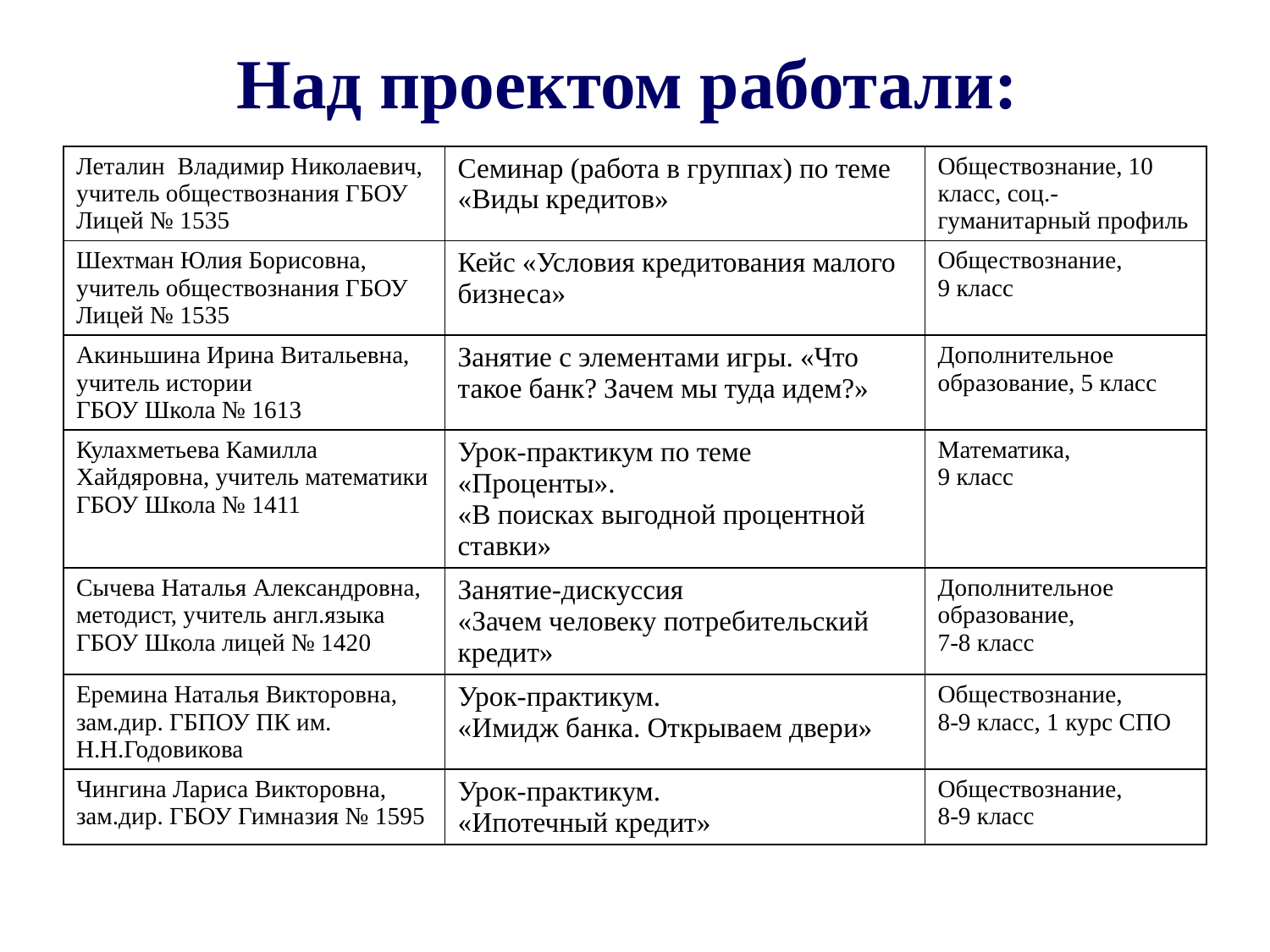

# Над проектом работали:
| Леталин Владимир Николаевич, учитель обществознания ГБОУ Лицей № 1535 | Семинар (работа в группах) по теме «Виды кредитов» | Обществознание, 10 класс, соц.-гуманитарный профиль |
| --- | --- | --- |
| Шехтман Юлия Борисовна, учитель обществознания ГБОУ Лицей № 1535 | Кейс «Условия кредитования малого бизнеса» | Обществознание, 9 класс |
| Акиньшина Ирина Витальевна, учитель истории ГБОУ Школа № 1613 | Занятие с элементами игры. «Что такое банк? Зачем мы туда идем?» | Дополнительное образование, 5 класс |
| Кулахметьева Камилла Хайдяровна, учитель математики ГБОУ Школа № 1411 | Урок-практикум по теме «Проценты». «В поисках выгодной процентной ставки» | Математика, 9 класс |
| Сычева Наталья Александровна, методист, учитель англ.языка ГБОУ Школа лицей № 1420 | Занятие-дискуссия «Зачем человеку потребительский кредит» | Дополнительное образование, 7-8 класс |
| Еремина Наталья Викторовна, зам.дир. ГБПОУ ПК им. Н.Н.Годовикова | Урок-практикум. «Имидж банка. Открываем двери» | Обществознание, 8-9 класс, 1 курс СПО |
| Чингина Лариса Викторовна, зам.дир. ГБОУ Гимназия № 1595 | Урок-практикум. «Ипотечный кредит» | Обществознание, 8-9 класс |